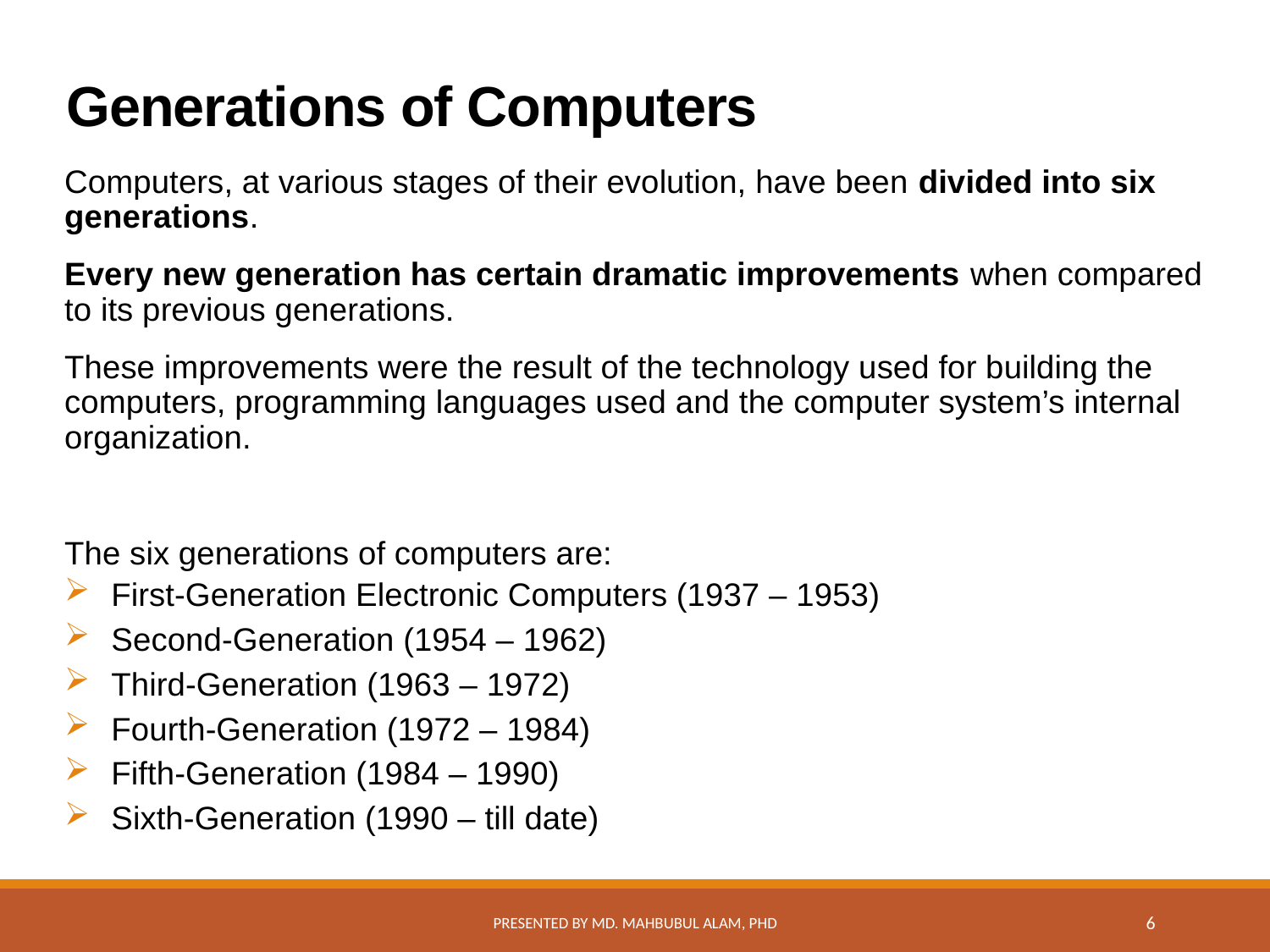

# Generations of Computers
Computers, at various stages of their evolution, have been divided into six generations.
Every new generation has certain dramatic improvements when compared to its previous generations.
These improvements were the result of the technology used for building the computers, programming languages used and the computer system’s internal organization.

The six generations of computers are:
First-Generation Electronic Computers (1937 – 1953)
Second-Generation (1954 – 1962)
Third-Generation (1963 – 1972)
Fourth-Generation (1972 – 1984)
Fifth-Generation (1984 – 1990)
Sixth-Generation (1990 – till date)

Presented by Md. Mahbubul Alam, PhD
6